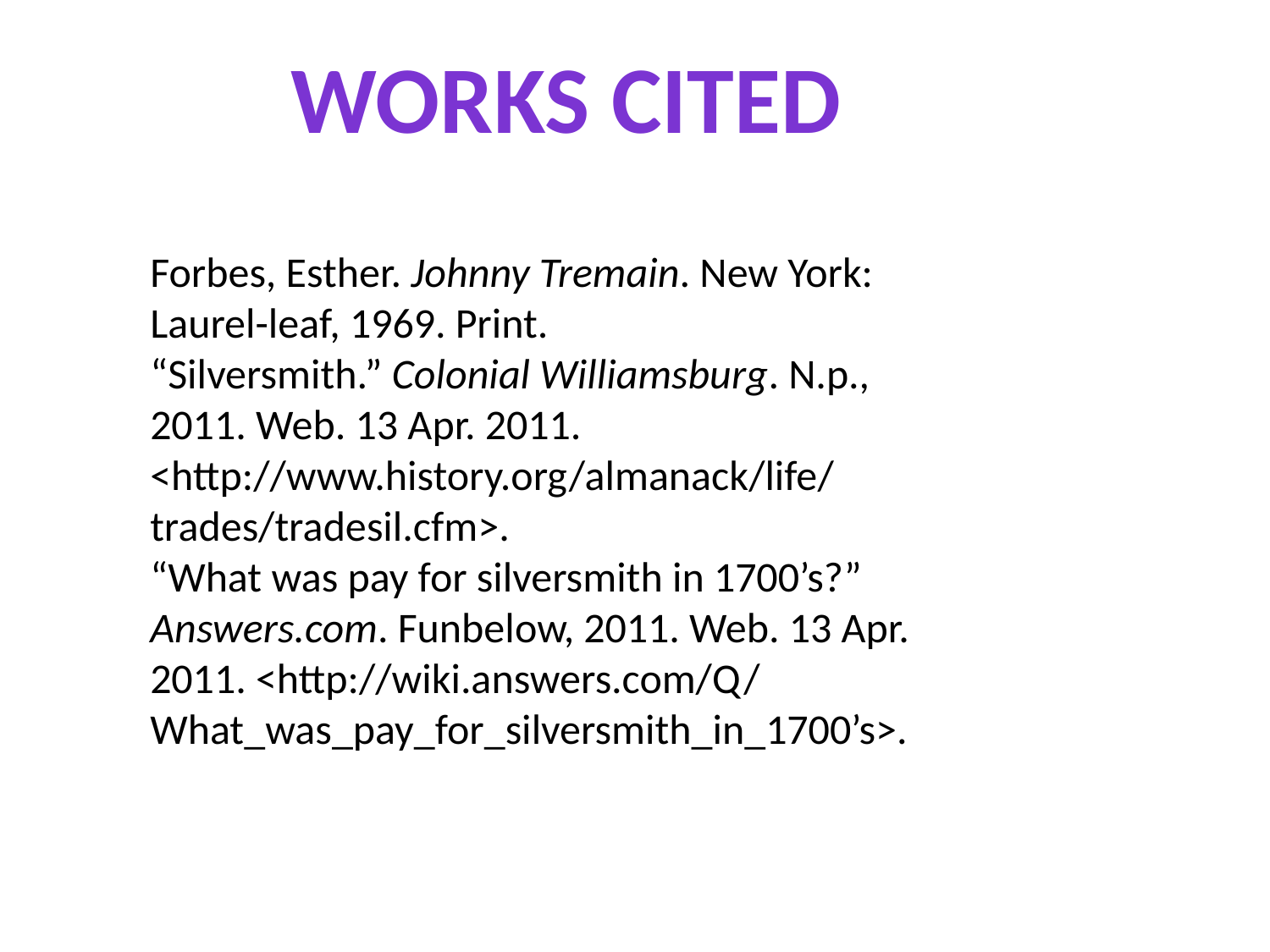

Works Cited
Forbes, Esther. Johnny Tremain. New York: Laurel-leaf, 1969. Print.
“Silversmith.” Colonial Williamsburg. N.p., 2011. Web. 13 Apr. 2011. <http://www.history.org/‌almanack/‌life/‌trades/‌tradesil.cfm>.
“What was pay for silversmith in 1700’s?” Answers.com. Funbelow, 2011. Web. 13 Apr. 2011. <http://wiki.answers.com/‌Q/‌What_was_pay_for_silversmith_in_1700’s>.